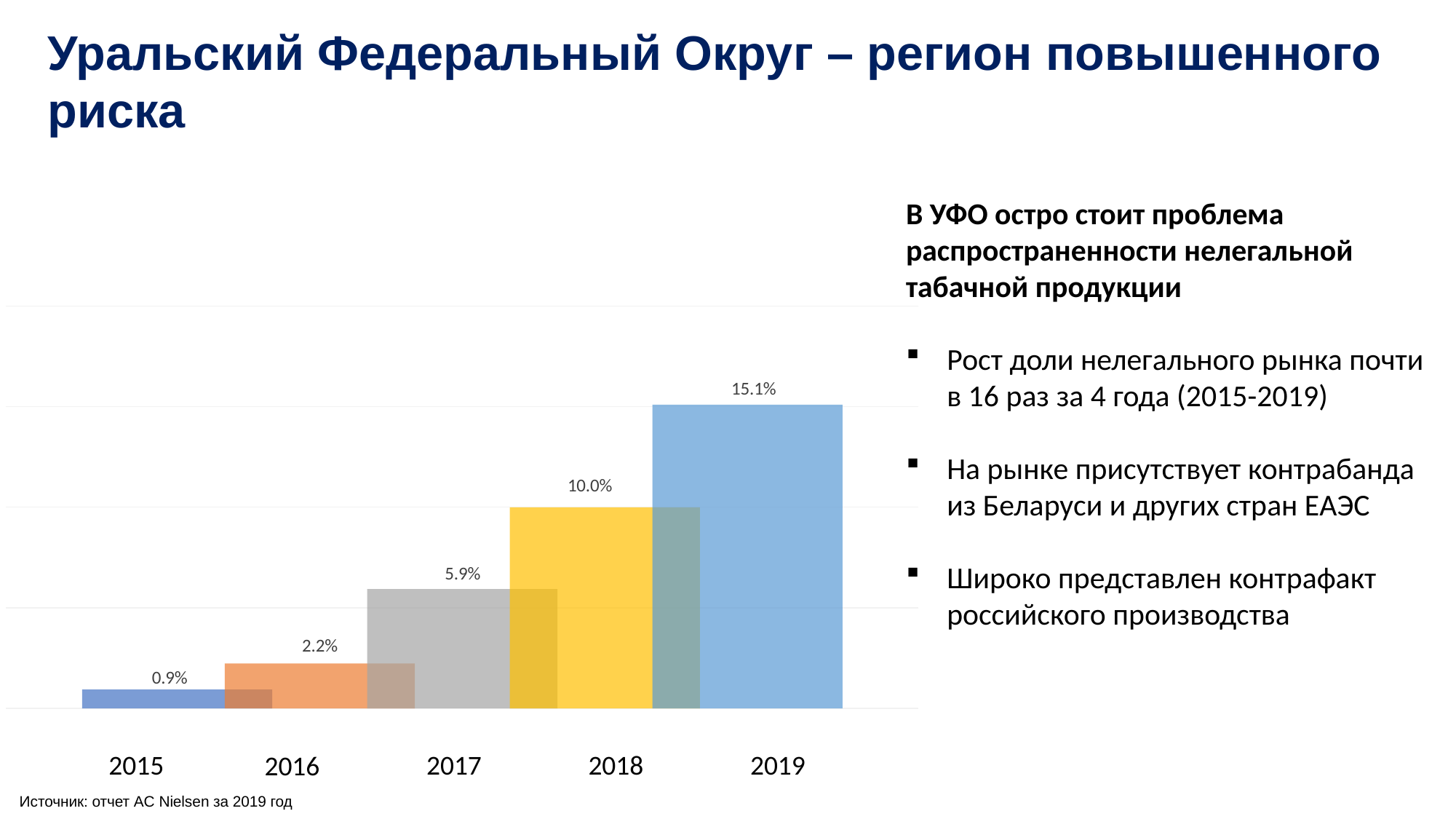

Уральский Федеральный Округ – регион повышенного риска
В УФО остро стоит проблема распространенности нелегальной табачной продукции

Рост доли нелегального рынка почти в 16 раз за 4 года (2015-2019)

На рынке присутствует контрабанда из Беларуси и других стран ЕАЭС

Широко представлен контрафакт российского производства

### Chart

| Category | 2015 | 2016 | 2017 | 2018 | 2019 |
|---|---|---|---|---|---|
| УФО | 0.009348100136735095 | 0.022319800444649155 | 0.05932216237202392 | 0.09991514154301073 | 0.1509597946611387 |
2015
2017
2018
2019
2016
Источник: отчет AC Nielsen за 2019 год